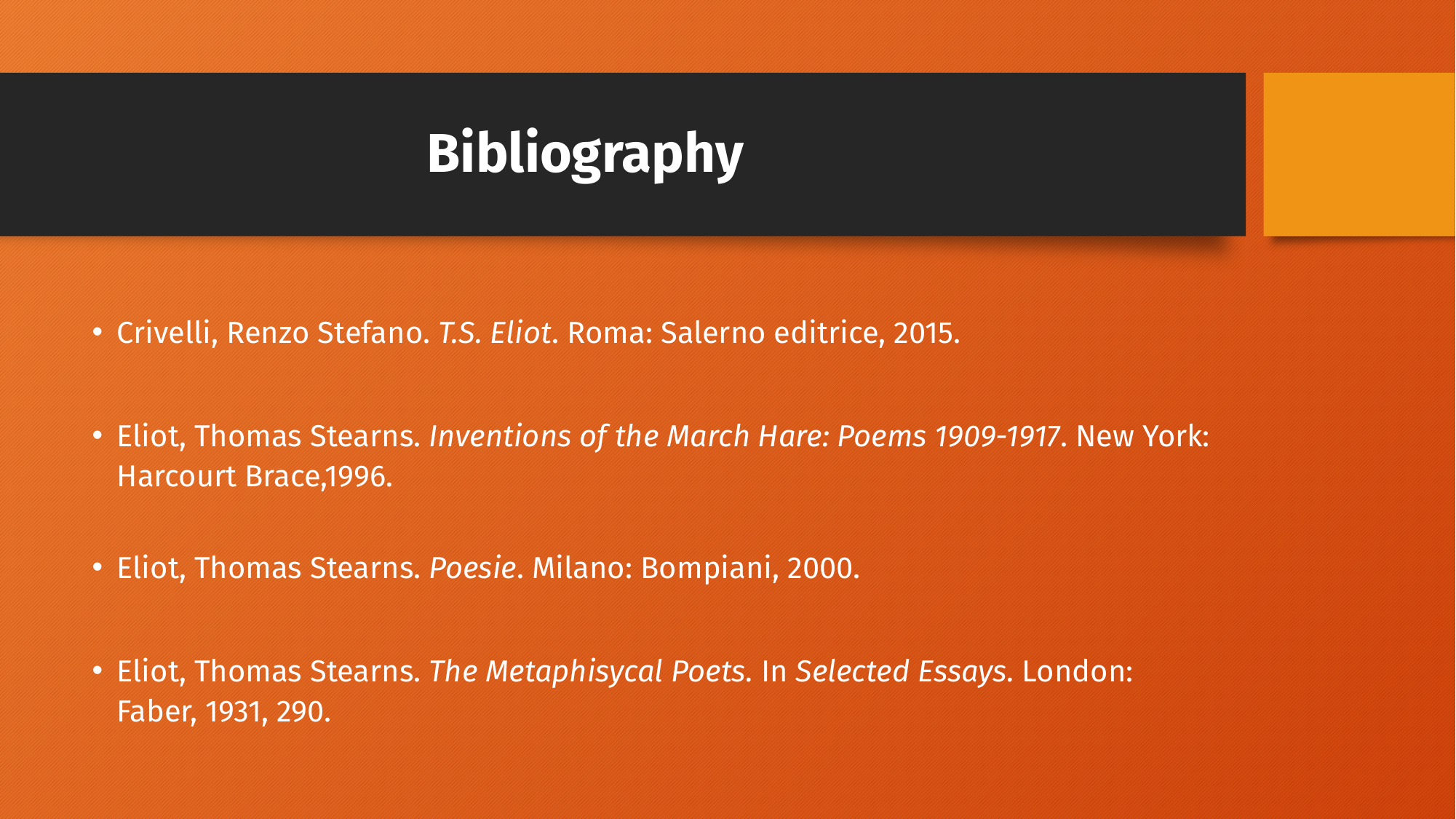

# Bibliography
Crivelli, Renzo Stefano. T.S. Eliot. Roma: Salerno editrice, 2015.

Eliot, Thomas Stearns. Inventions of the March Hare: Poems 1909-1917. New York: Harcourt Brace,1996.
Eliot, Thomas Stearns. Poesie. Milano: Bompiani, 2000.

Eliot, Thomas Stearns. The Metaphisycal Poets. In Selected Essays. London: Faber, 1931, 290.